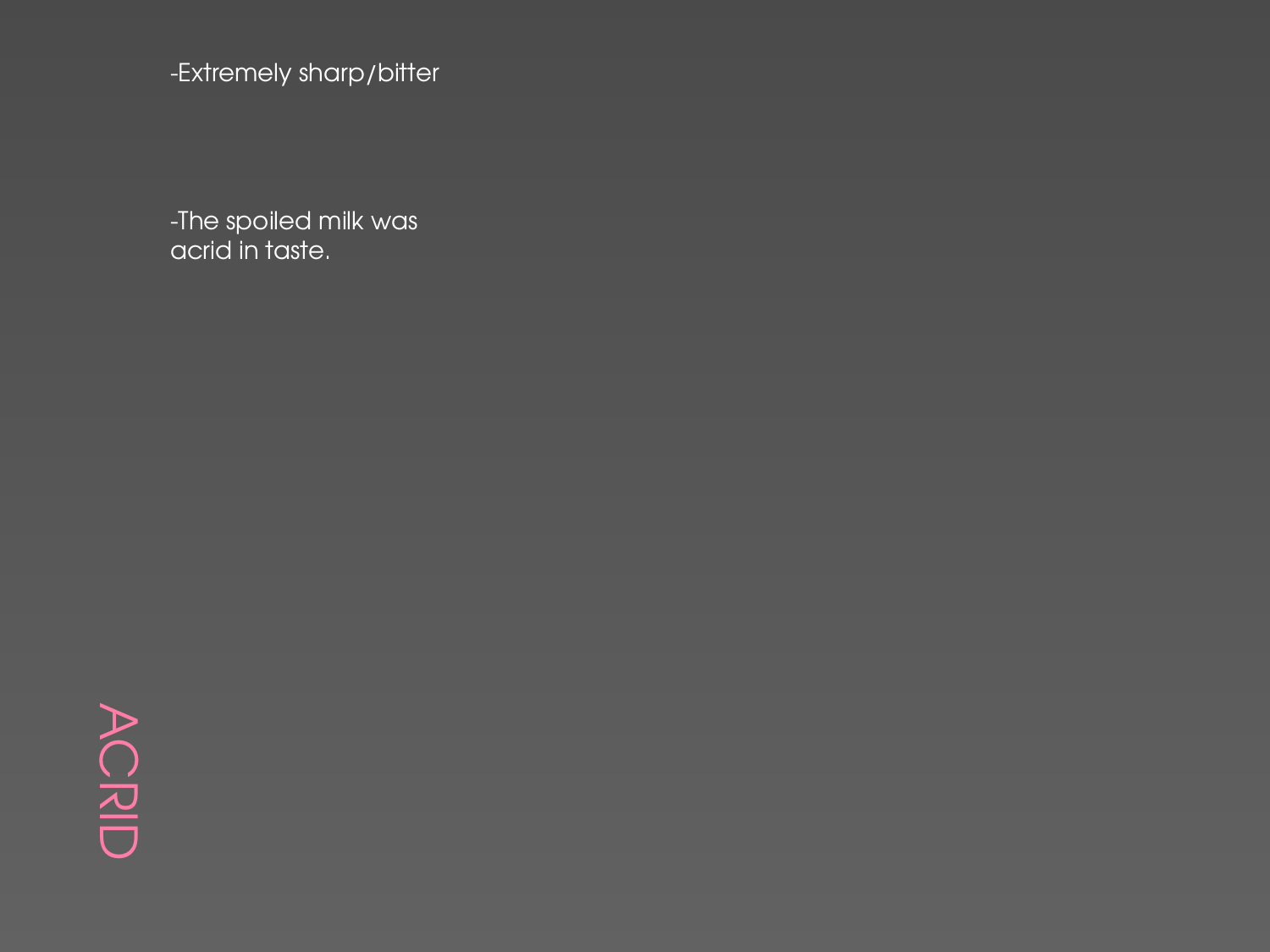

# Acrid
-Extremely sharp/bitter

-The spoiled milk was acrid in taste.